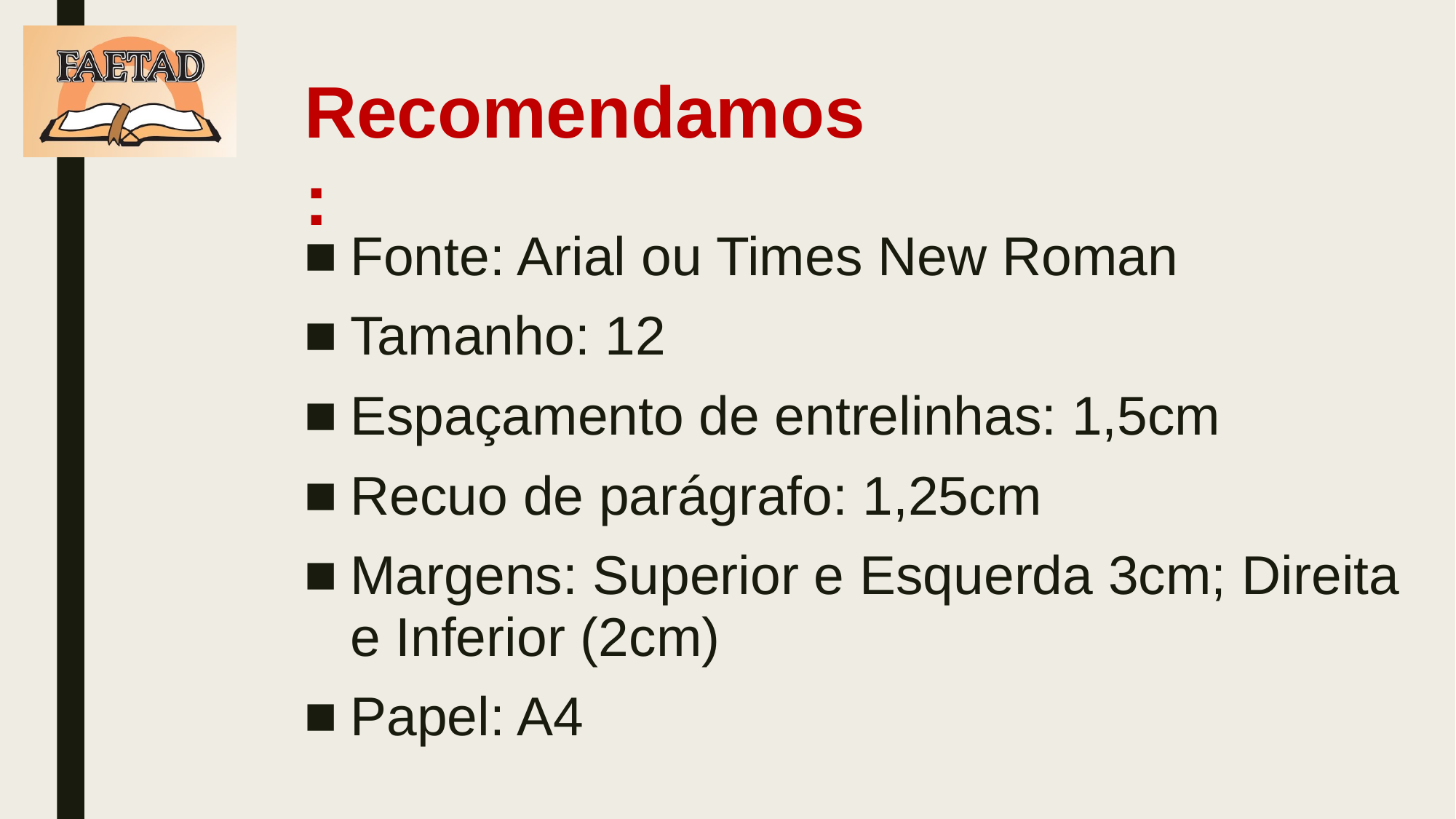

Recomendamos:
Fonte: Arial ou Times New Roman
Tamanho: 12
Espaçamento de entrelinhas: 1,5cm
Recuo de parágrafo: 1,25cm
Margens: Superior e Esquerda 3cm; Direita e Inferior (2cm)
Papel: A4